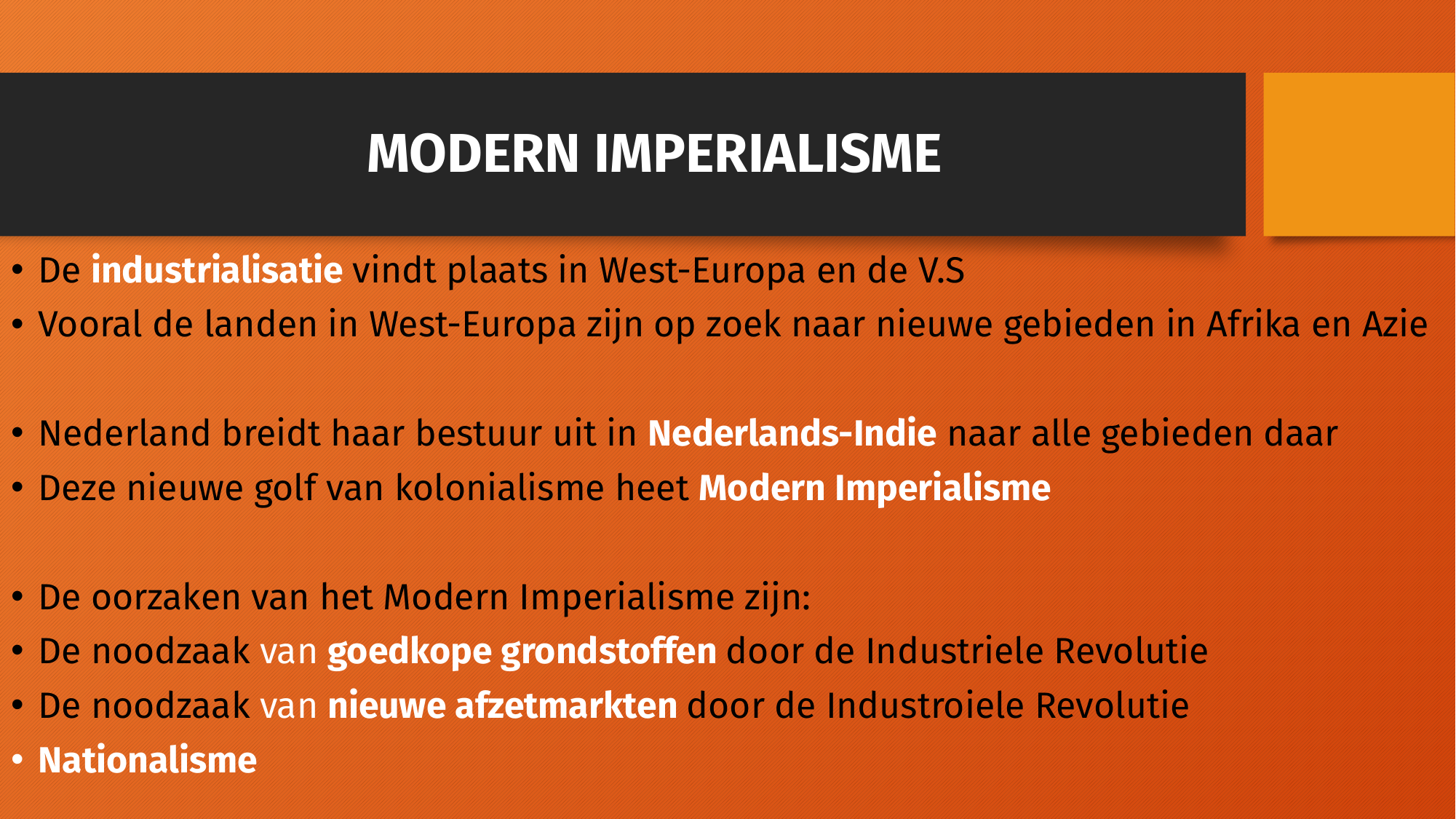

# MODERN IMPERIALISME
De industrialisatie vindt plaats in West-Europa en de V.S
Vooral de landen in West-Europa zijn op zoek naar nieuwe gebieden in Afrika en Azie

Nederland breidt haar bestuur uit in Nederlands-Indie naar alle gebieden daar
Deze nieuwe golf van kolonialisme heet Modern Imperialisme

De oorzaken van het Modern Imperialisme zijn:
De noodzaak van goedkope grondstoffen door de Industriele Revolutie
De noodzaak van nieuwe afzetmarkten door de Industroiele Revolutie
Nationalisme